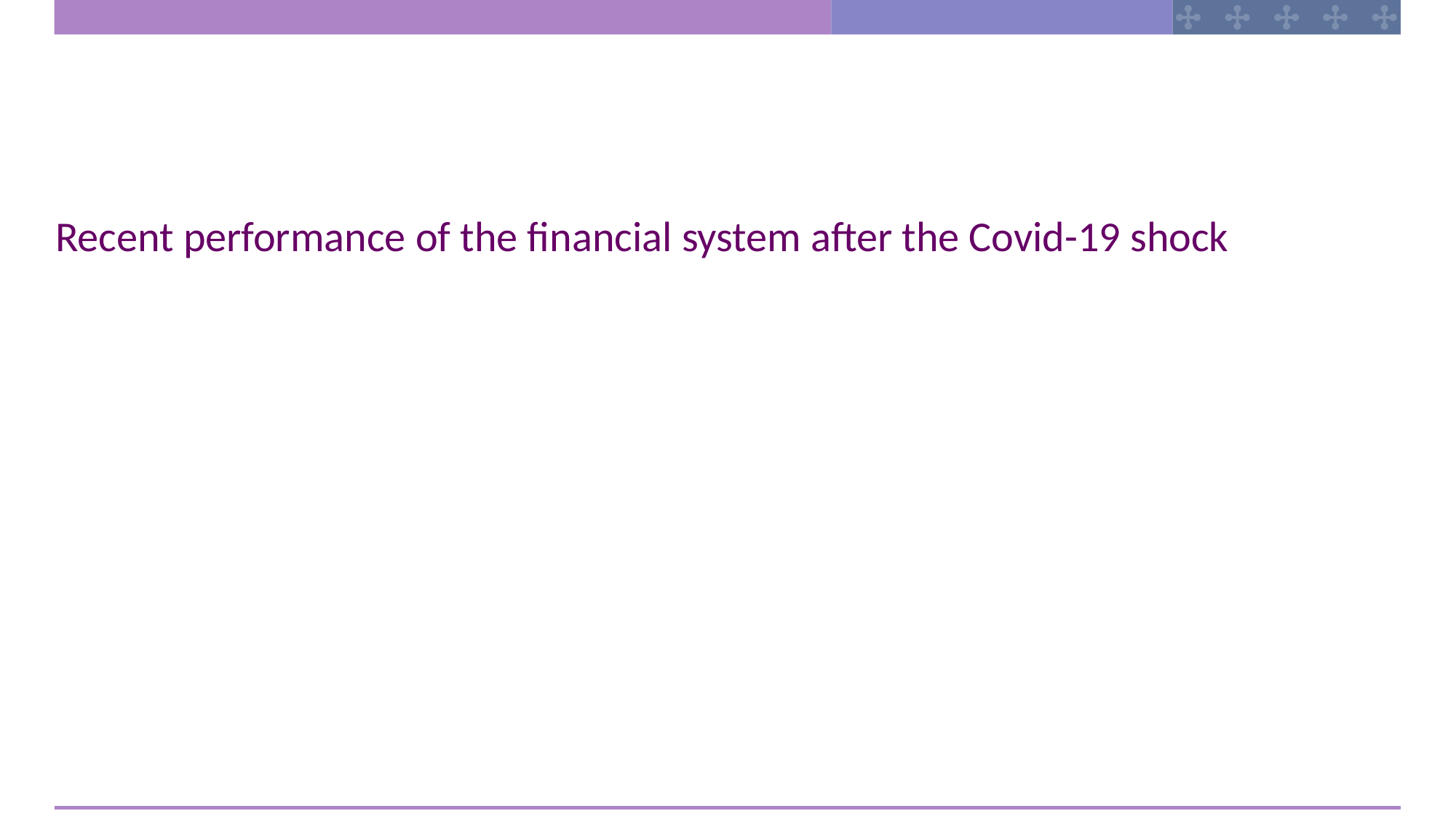

Recent performance of the financial system after the Covid-19 shock